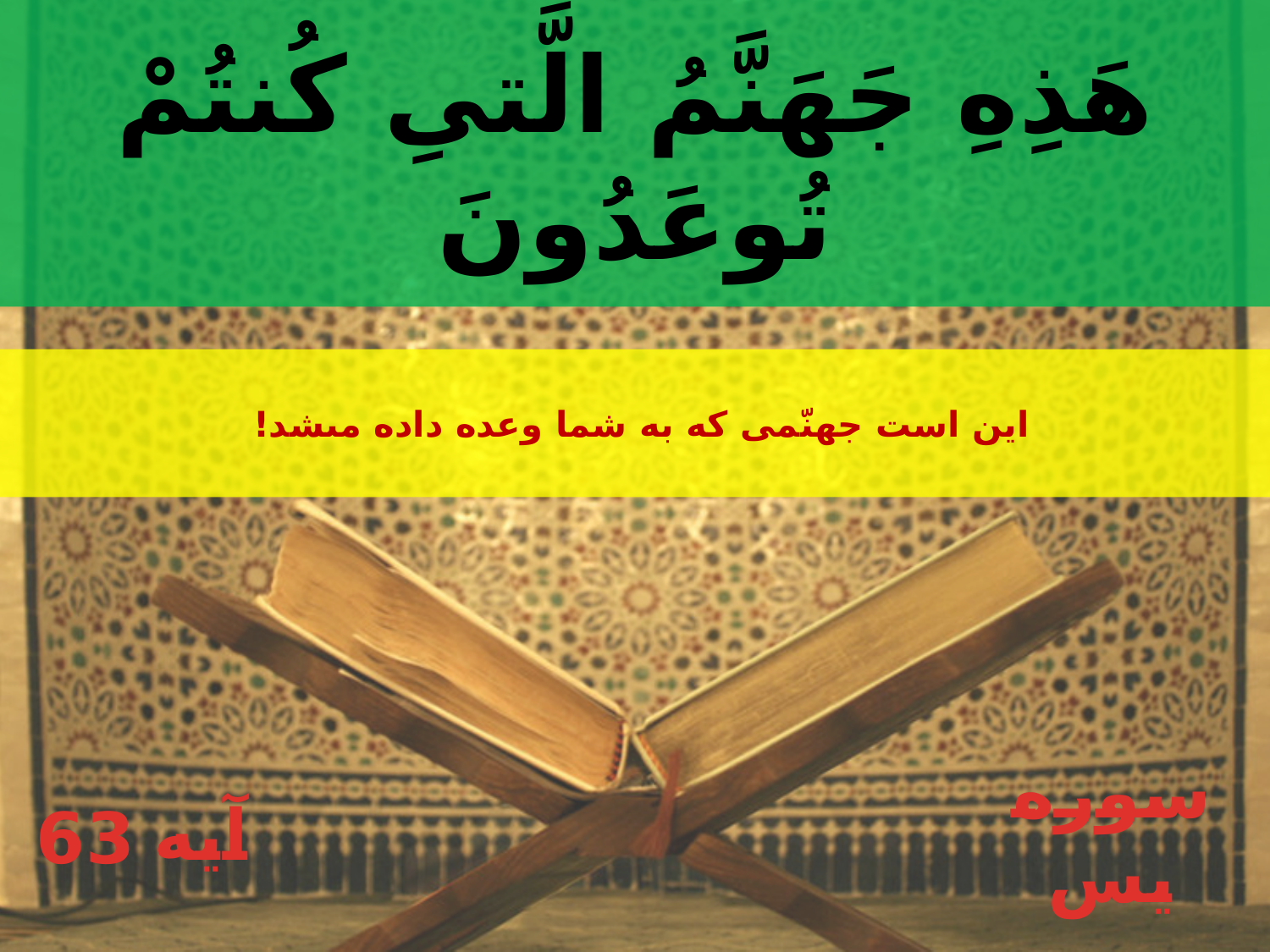

هَذِهِ جَهَنَّمُ الَّتىِ كُنتُمْ تُوعَدُونَ
اين است جهنّمى كه به شما وعده داده مى‏شد!
63